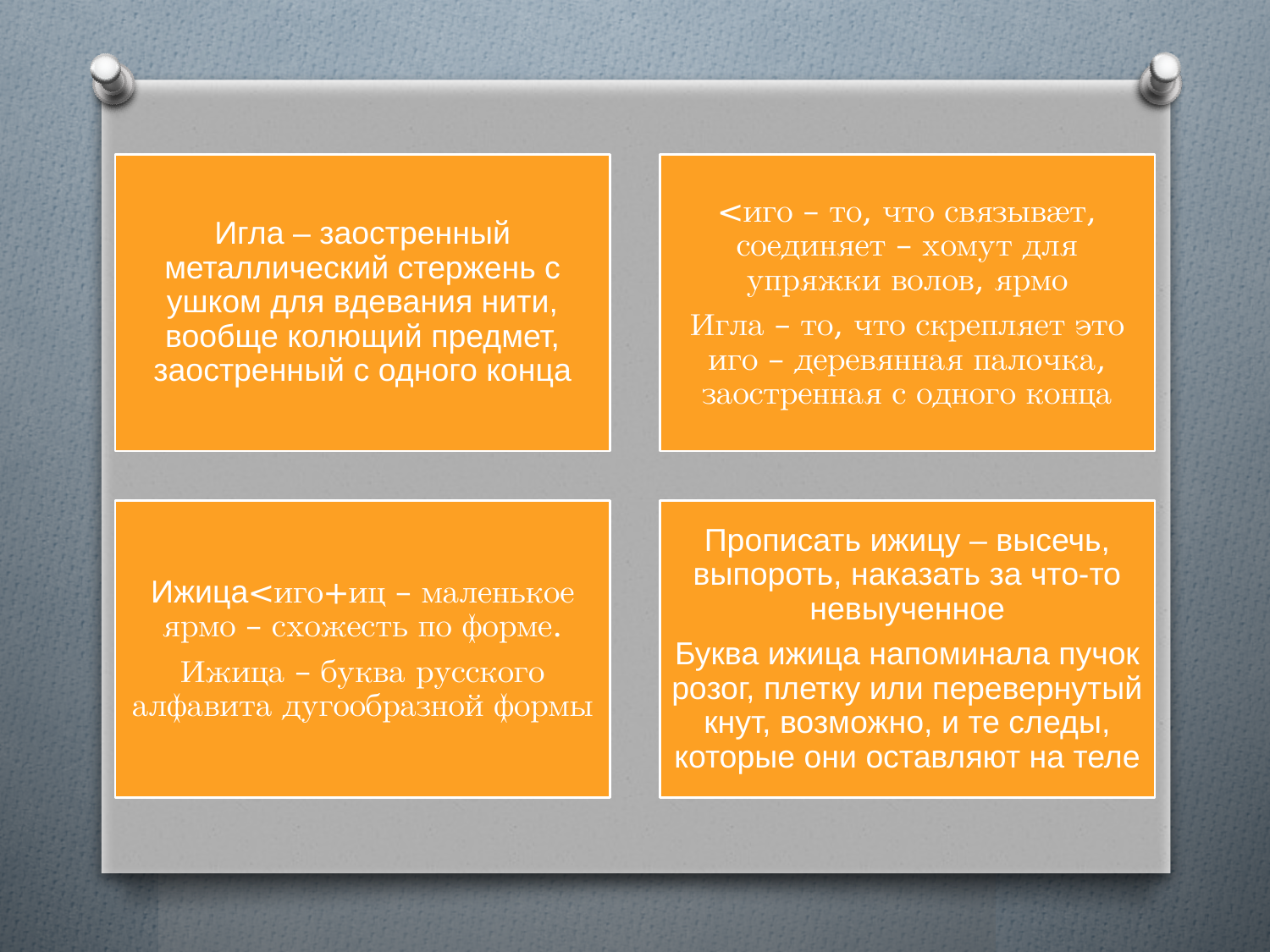

Игла – заостренный металлический стержень с ушком для вдевания нити, вообще колющий предмет, заостренный с одного конца
<иго – то, что связывает, соединяет – хомут для упряжки волов, ярмо
Игла – то, что скрепляет это иго – деревянная палочка, заостренная с одного конца
Ижица<иго+иц – маленькое ярмо – схожесть по форме.
Ижица – буква русского алфавита дугообразной формы
Прописать ижицу – высечь, выпороть, наказать за что-то невыученное
Буква ижица напоминала пучок розог, плетку или перевернутый кнут, возможно, и те следы, которые они оставляют на теле